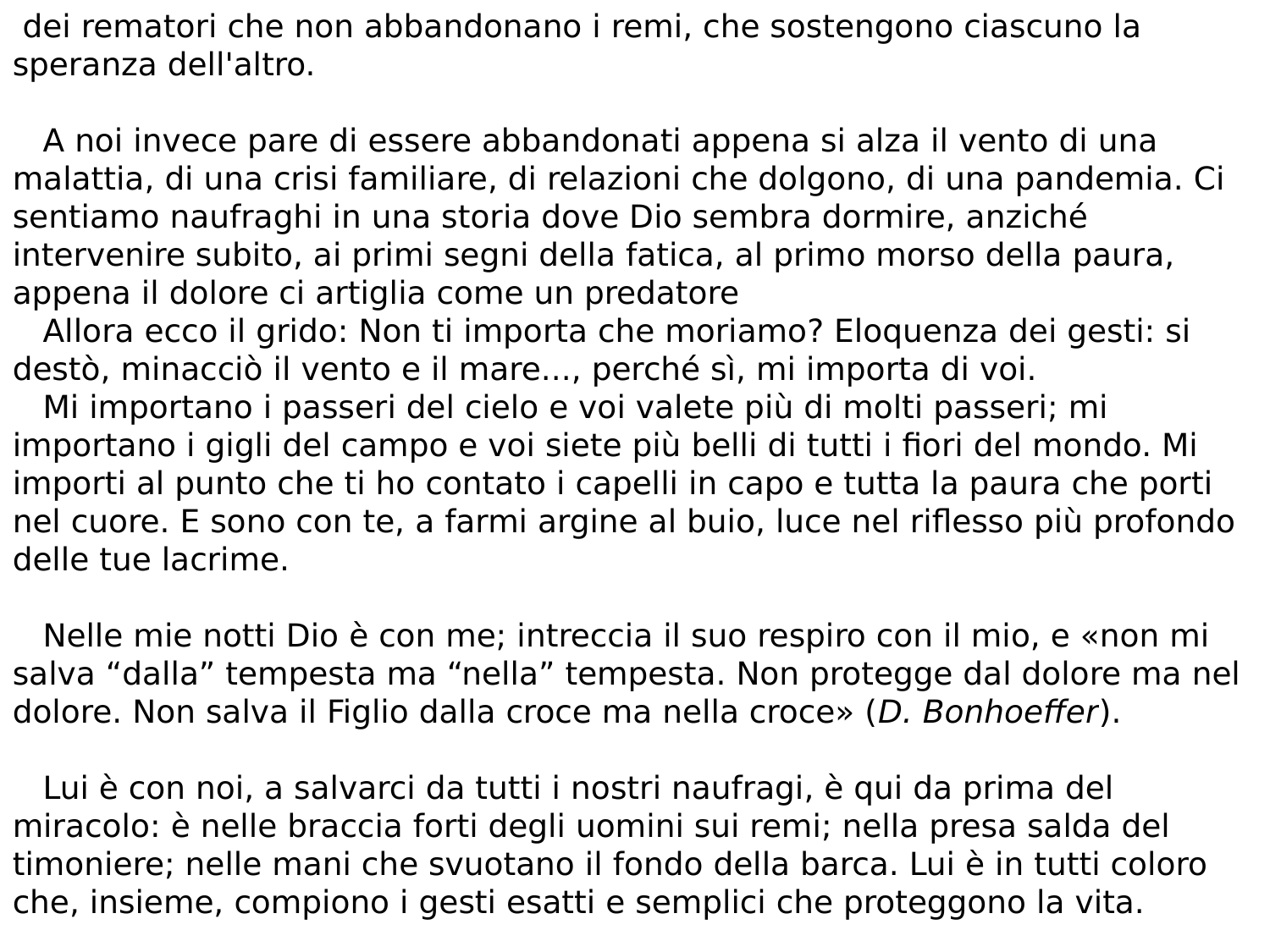

dei rematori che non abbandonano i remi, che sostengono ciascuno la speranza dell'altro.

   A noi invece pare di essere abbandonati appena si alza il vento di una malattia, di una crisi familiare, di relazioni che dolgono, di una pandemia. Ci sentiamo naufraghi in una storia dove Dio sembra dormire, anziché intervenire subito, ai primi segni della fatica, al primo morso della paura, appena il dolore ci artiglia come un predatore
   Allora ecco il grido: Non ti importa che moriamo? Eloquenza dei gesti: si destò, minacciò il vento e il mare..., perché sì, mi importa di voi.
   Mi importano i passeri del cielo e voi valete più di molti passeri; mi importano i gigli del campo e voi siete più belli di tutti i fiori del mondo. Mi importi al punto che ti ho contato i capelli in capo e tutta la paura che porti nel cuore. E sono con te, a farmi argine al buio, luce nel riflesso più profondo delle tue lacrime.

   Nelle mie notti Dio è con me; intreccia il suo respiro con il mio, e «non mi salva “dalla” tempesta ma “nella” tempesta. Non protegge dal dolore ma nel dolore. Non salva il Figlio dalla croce ma nella croce» (D. Bonhoeffer).

   Lui è con noi, a salvarci da tutti i nostri naufragi, è qui da prima del miracolo: è nelle braccia forti degli uomini sui remi; nella presa salda del timoniere; nelle mani che svuotano il fondo della barca. Lui è in tutti coloro che, insieme, compiono i gesti esatti e semplici che proteggono la vita.